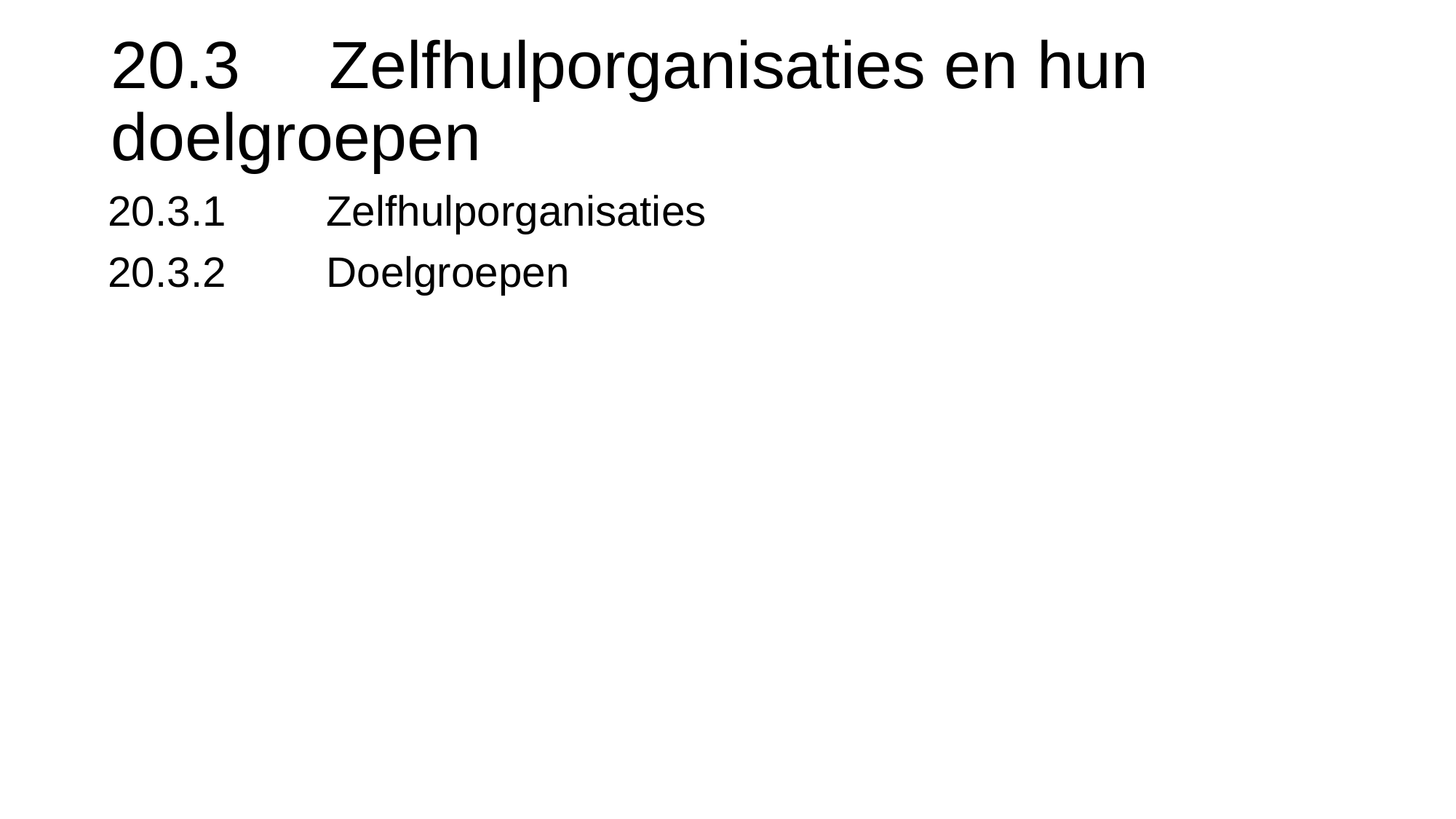

# 20.3	Zelfhulporganisaties en hun doelgroepen
20.3.1	Zelfhulporganisaties
20.3.2	Doelgroepen